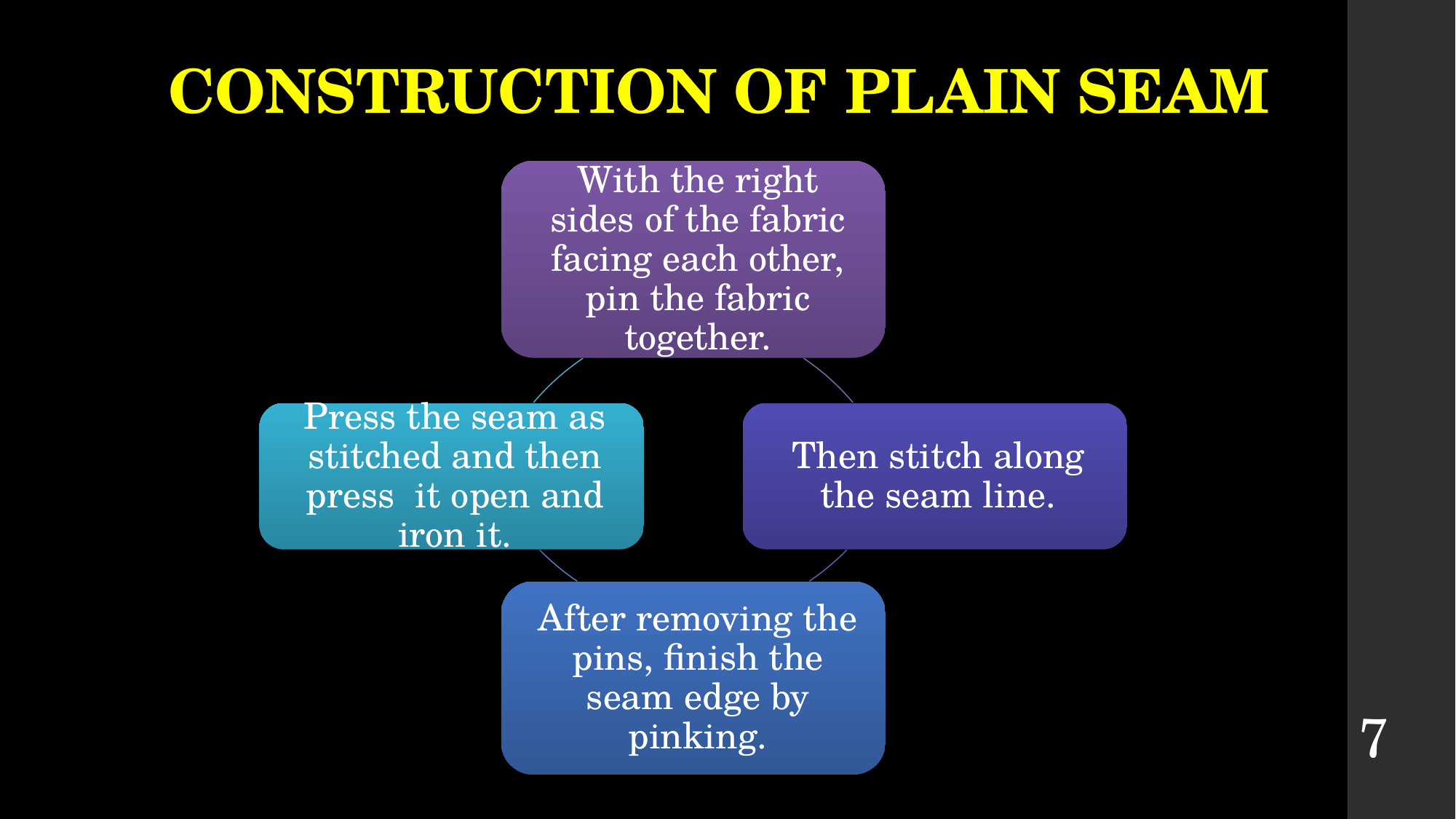

# CONSTRUCTION OF PLAIN SEAM
With the right sides of the fabric facing each other, pin the fabric together.
Then stitch along the seam line.
After removing the pins, finish the seam edge by pinking.
Press the seam as stitched and then press  it open and iron it.
7